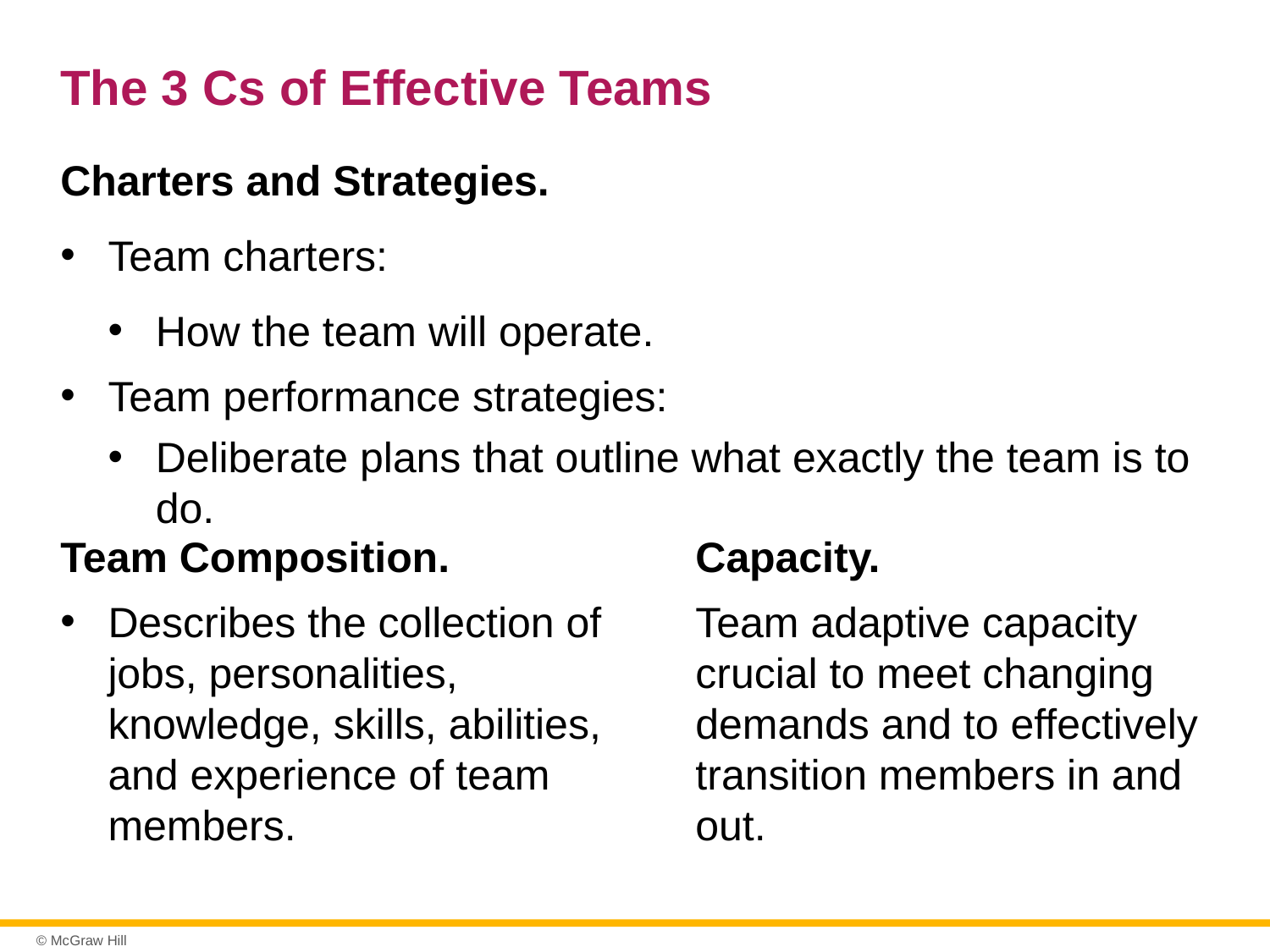

# The 3 Cs of Effective Teams
Charters and Strategies.
Team charters:
How the team will operate.
Team performance strategies:
Deliberate plans that outline what exactly the team is to do.
Team Composition.
Describes the collection of jobs, personalities, knowledge, skills, abilities, and experience of team members.

Capacity.
Team adaptive capacity crucial to meet changing demands and to effectively transition members in and out.